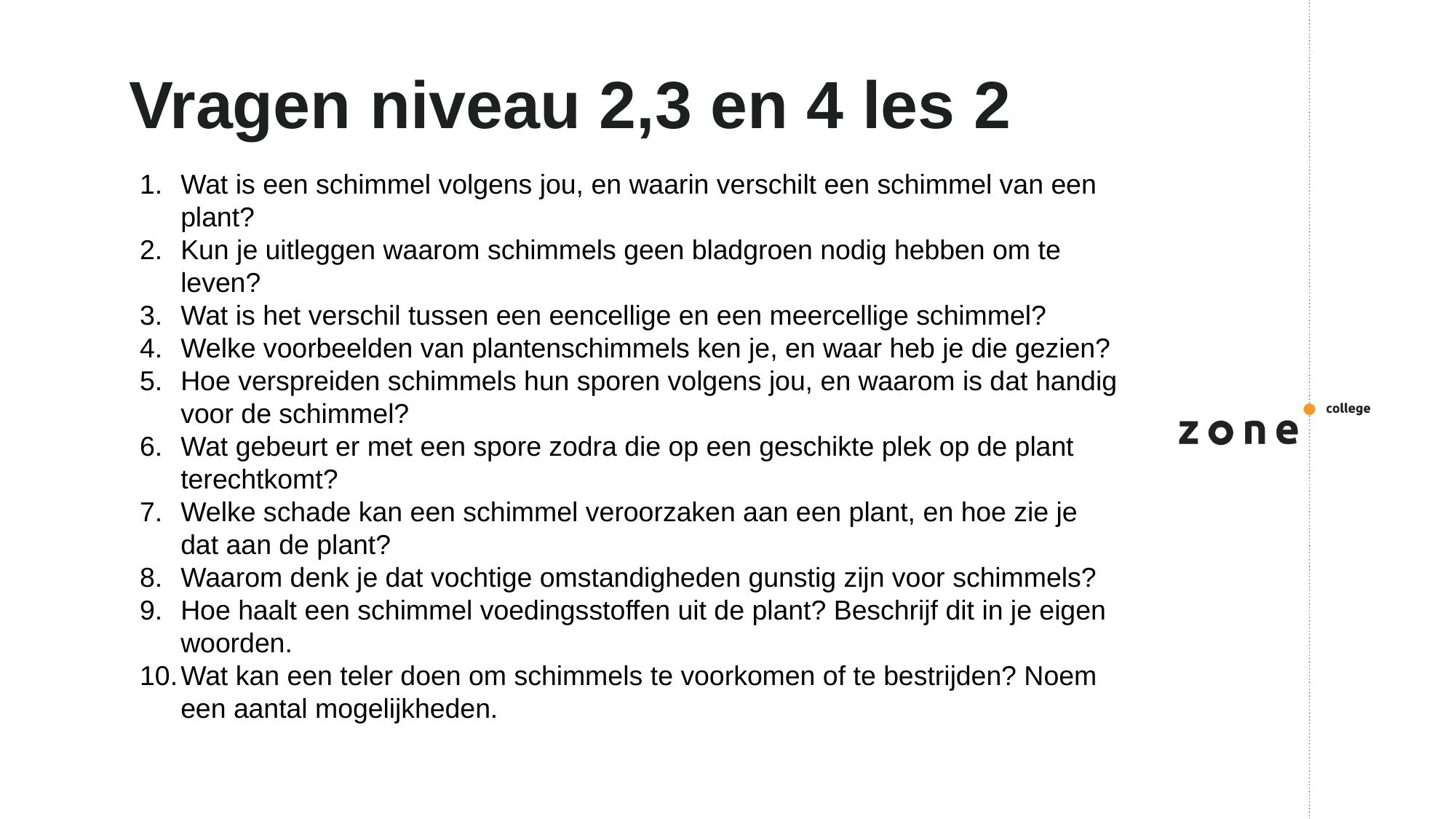

# Vragen niveau 2,3 en 4 les 2
Wat is een schimmel volgens jou, en waarin verschilt een schimmel van een plant?
Kun je uitleggen waarom schimmels geen bladgroen nodig hebben om te leven?
Wat is het verschil tussen een eencellige en een meercellige schimmel?
Welke voorbeelden van plantenschimmels ken je, en waar heb je die gezien?
Hoe verspreiden schimmels hun sporen volgens jou, en waarom is dat handig voor de schimmel?
Wat gebeurt er met een spore zodra die op een geschikte plek op de plant terechtkomt?
Welke schade kan een schimmel veroorzaken aan een plant, en hoe zie je dat aan de plant?
Waarom denk je dat vochtige omstandigheden gunstig zijn voor schimmels?
Hoe haalt een schimmel voedingsstoffen uit de plant? Beschrijf dit in je eigen woorden.
Wat kan een teler doen om schimmels te voorkomen of te bestrijden? Noem een aantal mogelijkheden.